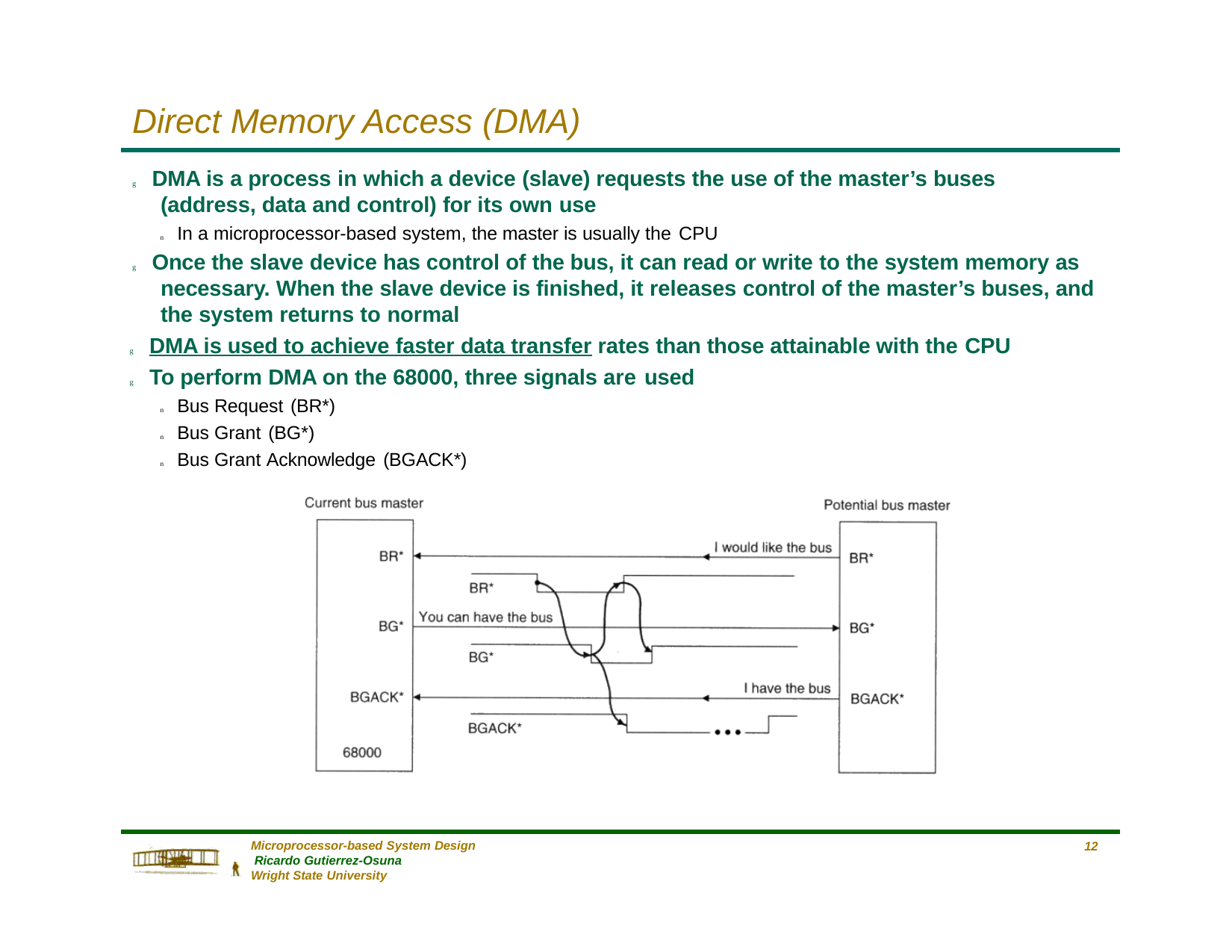

# Direct Memory Access (DMA)
g DMA is a process in which a device (slave) requests the use of the master’s buses  (address, data and control) for its own use
n In a microprocessor-based system, the master is usually the CPU
g Once the slave device has control of the bus, it can read or write to the system memory as  necessary. When the slave device is finished, it releases control of the master’s buses, and  the system returns to normal
g DMA is used to achieve faster data transfer rates than those attainable with the CPU
g To perform DMA on the 68000, three signals are used
n Bus Request (BR*)
n Bus Grant (BG*)
n Bus Grant Acknowledge (BGACK*)

Microprocessor-based System Design  Ricardo Gutierrez-Osuna
Wright State University
12